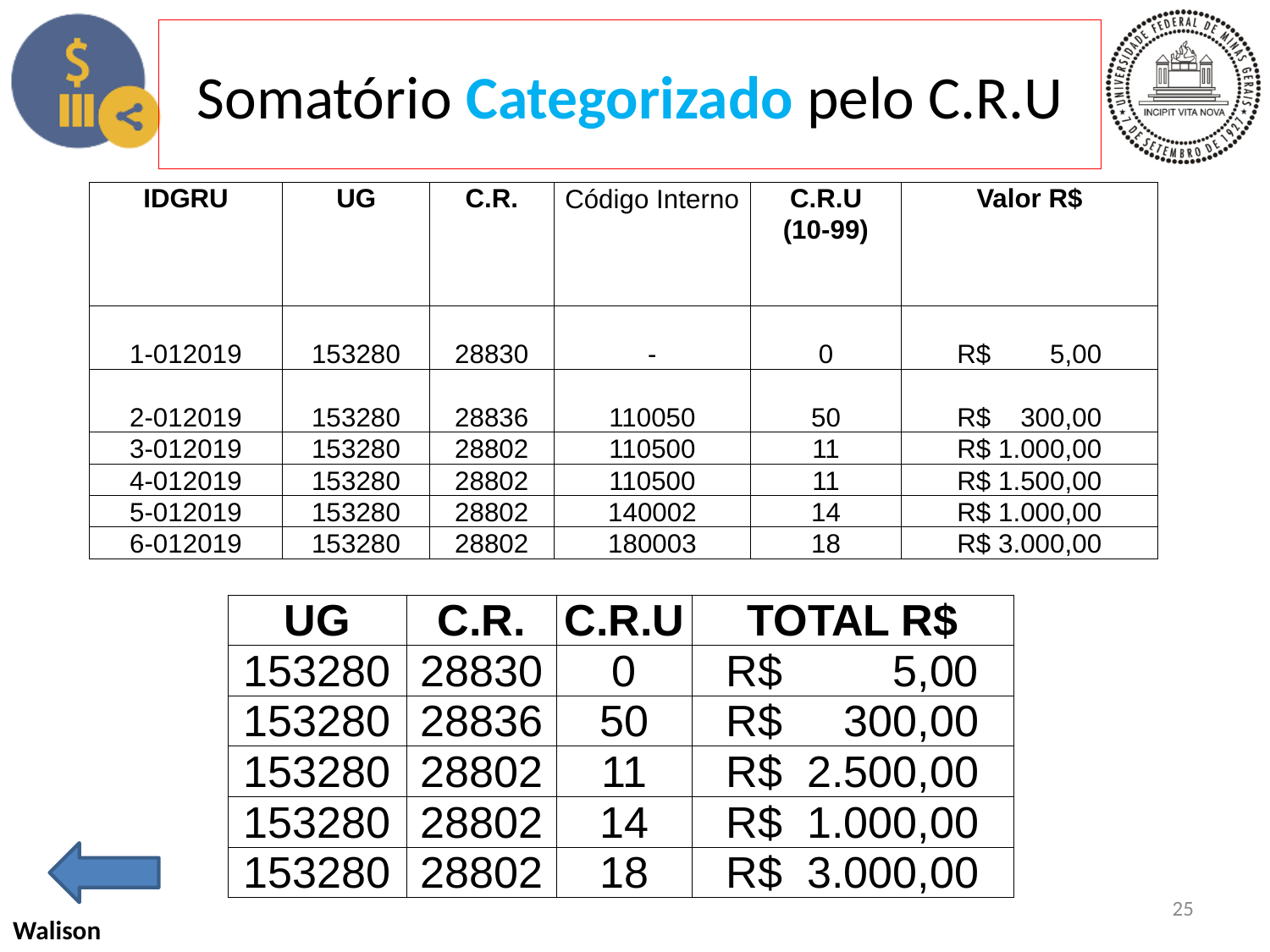

# Somatório Categorizado pelo C.R.U
| IDGRU | UG | C.R. | Código Interno | C.R.U | Valor R$ |
| --- | --- | --- | --- | --- | --- |
|  |  |  |  | (10-99) |  |
|  |  |  |  |  |  |
| 1-012019 | 153280 | 28830 | - | 0 | R$ 5,00 |
| 2-012019 | 153280 | 28836 | 110050 | 50 | R$ 300,00 |
| 3-012019 | 153280 | 28802 | 110500 | 11 | R$ 1.000,00 |
| 4-012019 | 153280 | 28802 | 110500 | 11 | R$ 1.500,00 |
| 5-012019 | 153280 | 28802 | 140002 | 14 | R$ 1.000,00 |
| 6-012019 | 153280 | 28802 | 180003 | 18 | R$ 3.000,00 |
| UG | C.R. | C.R.U | TOTAL R$ |
| --- | --- | --- | --- |
| 153280 | 28830 | 0 | R$ 5,00 |
| 153280 | 28836 | 50 | R$ 300,00 |
| 153280 | 28802 | 11 | R$ 2.500,00 |
| 153280 | 28802 | 14 | R$ 1.000,00 |
| 153280 | 28802 | 18 | R$ 3.000,00 |

25